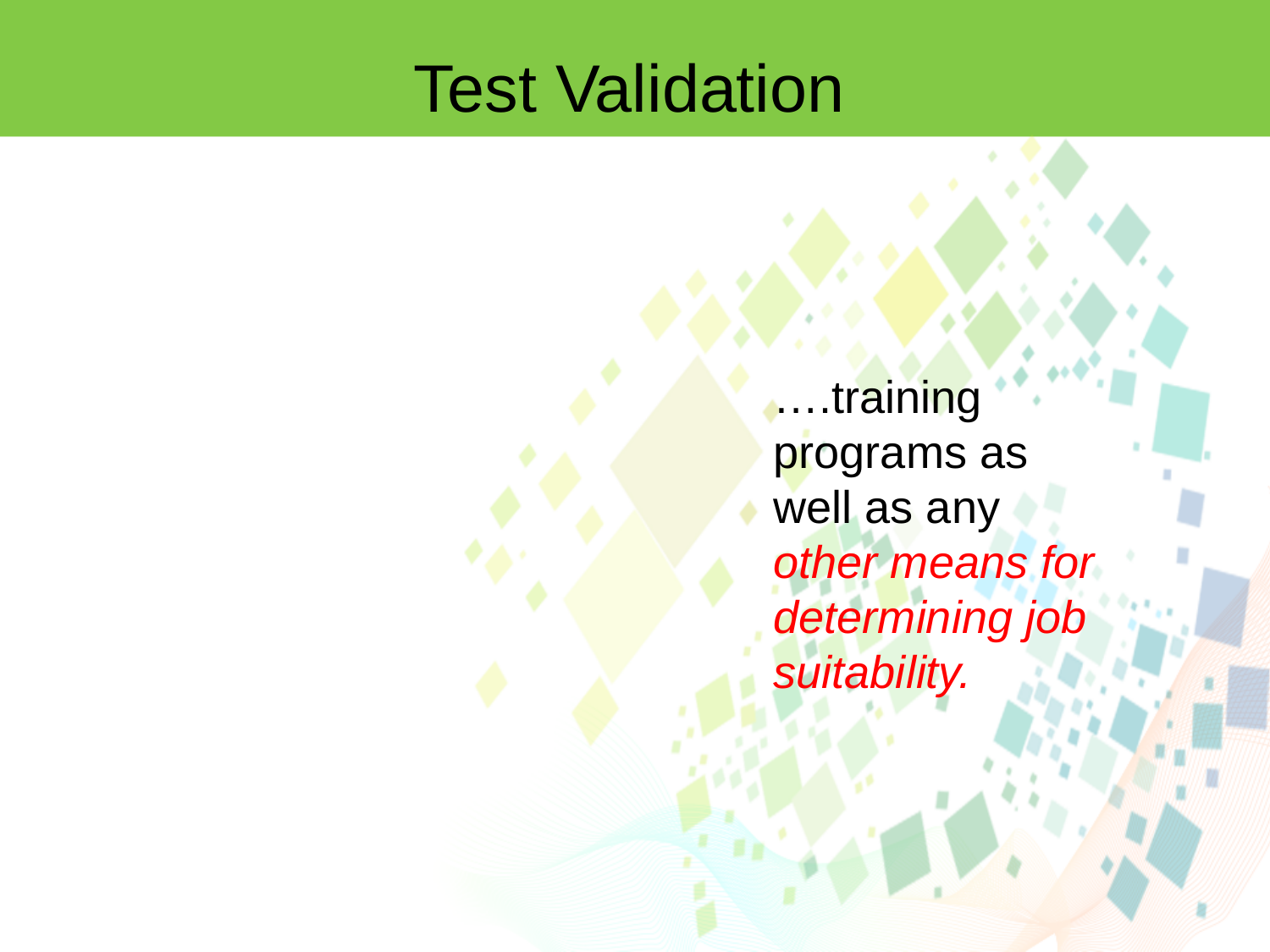

Test Validation
….training programs as well as any other means for determining job suitability.